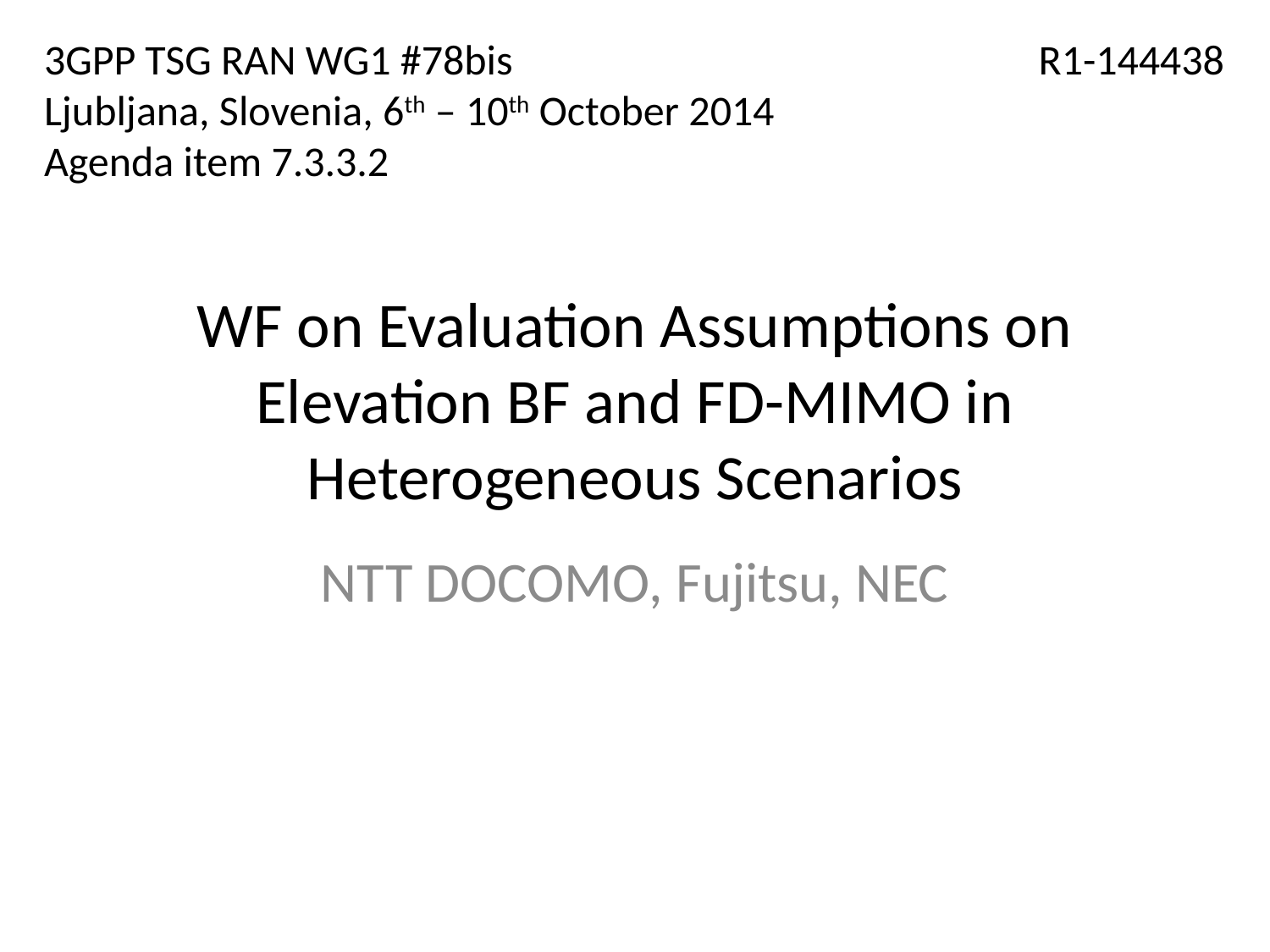

3GPP TSG RAN WG1 #78bis
Ljubljana, Slovenia, 6th – 10th October 2014
Agenda item 7.3.3.2
R1-144438
# WF on Evaluation Assumptions on Elevation BF and FD-MIMO in Heterogeneous Scenarios
NTT DOCOMO, Fujitsu, NEC